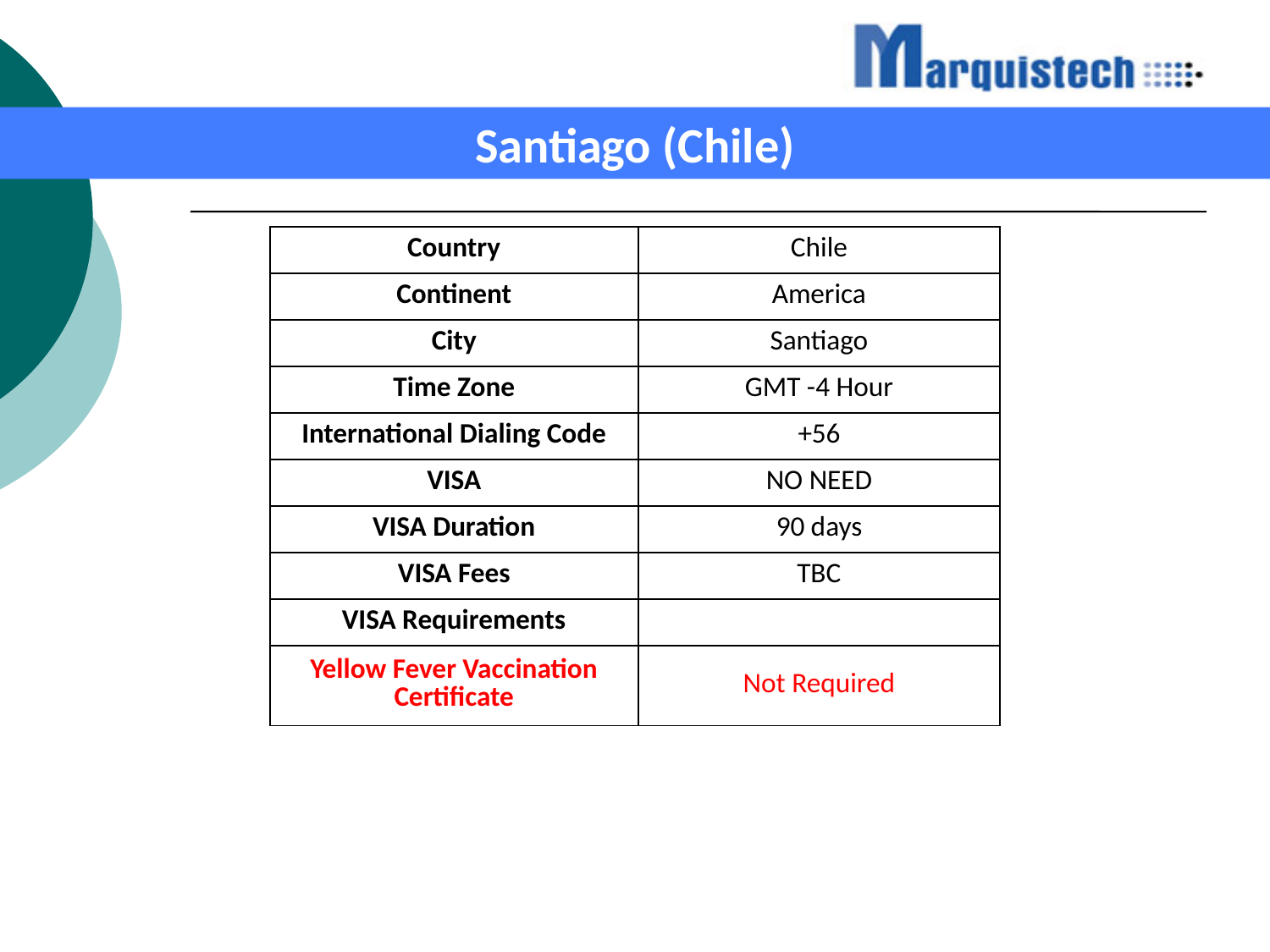

Santiago (Chile)
| Country | Chile |
| --- | --- |
| Continent | America |
| City | Santiago |
| Time Zone | GMT -4 Hour |
| International Dialing Code | +56 |
| VISA | NO NEED |
| VISA Duration | 90 days |
| VISA Fees | TBC |
| VISA Requirements |  |
| Yellow Fever Vaccination Certificate | Not Required |